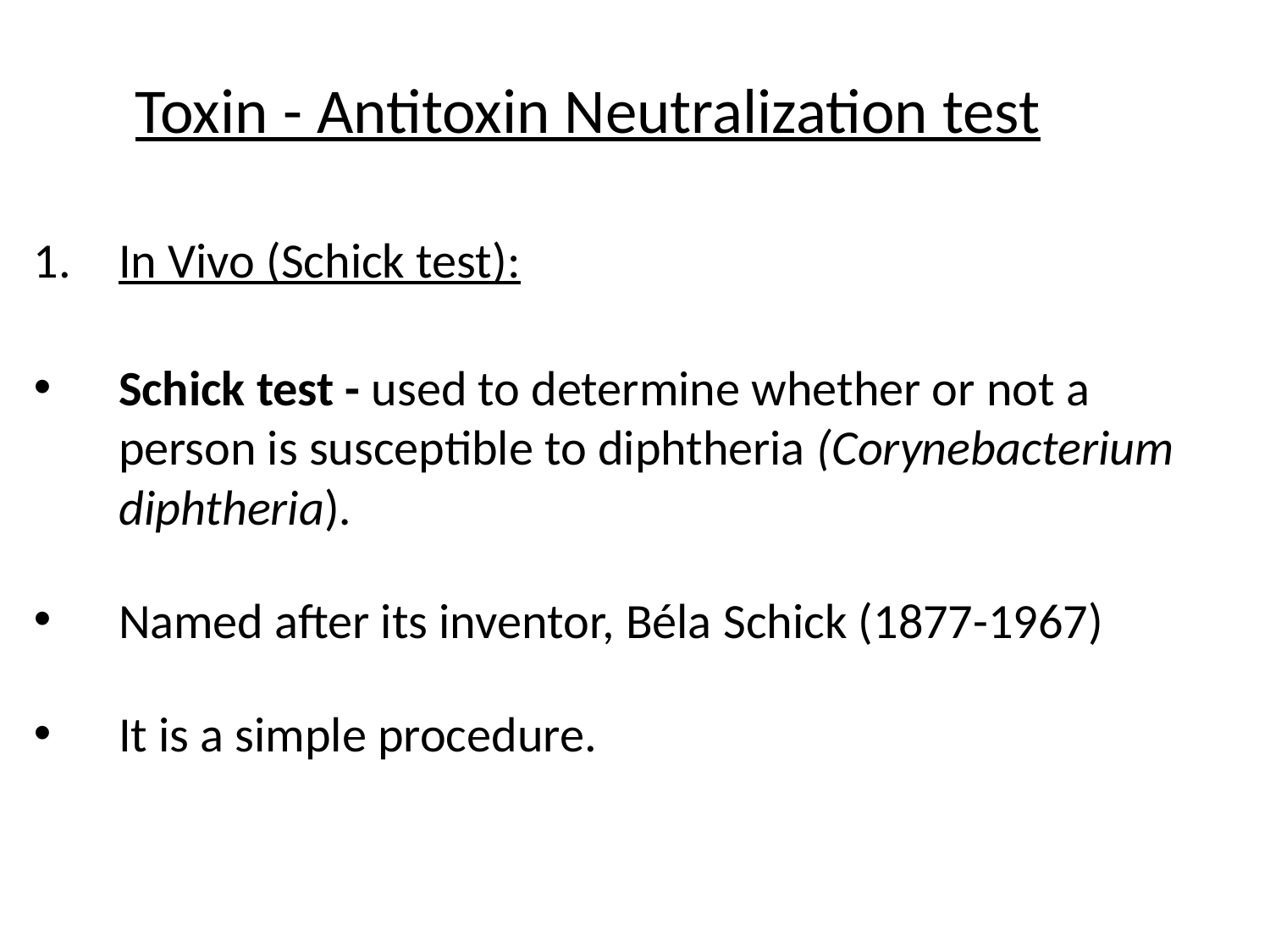

Toxin - Antitoxin Neutralization test
In Vivo (Schick test):

Schick test - used to determine whether or not a person is susceptible to diphtheria (Corynebacterium diphtheria).

Named after its inventor, Béla Schick (1877-1967)

It is a simple procedure.